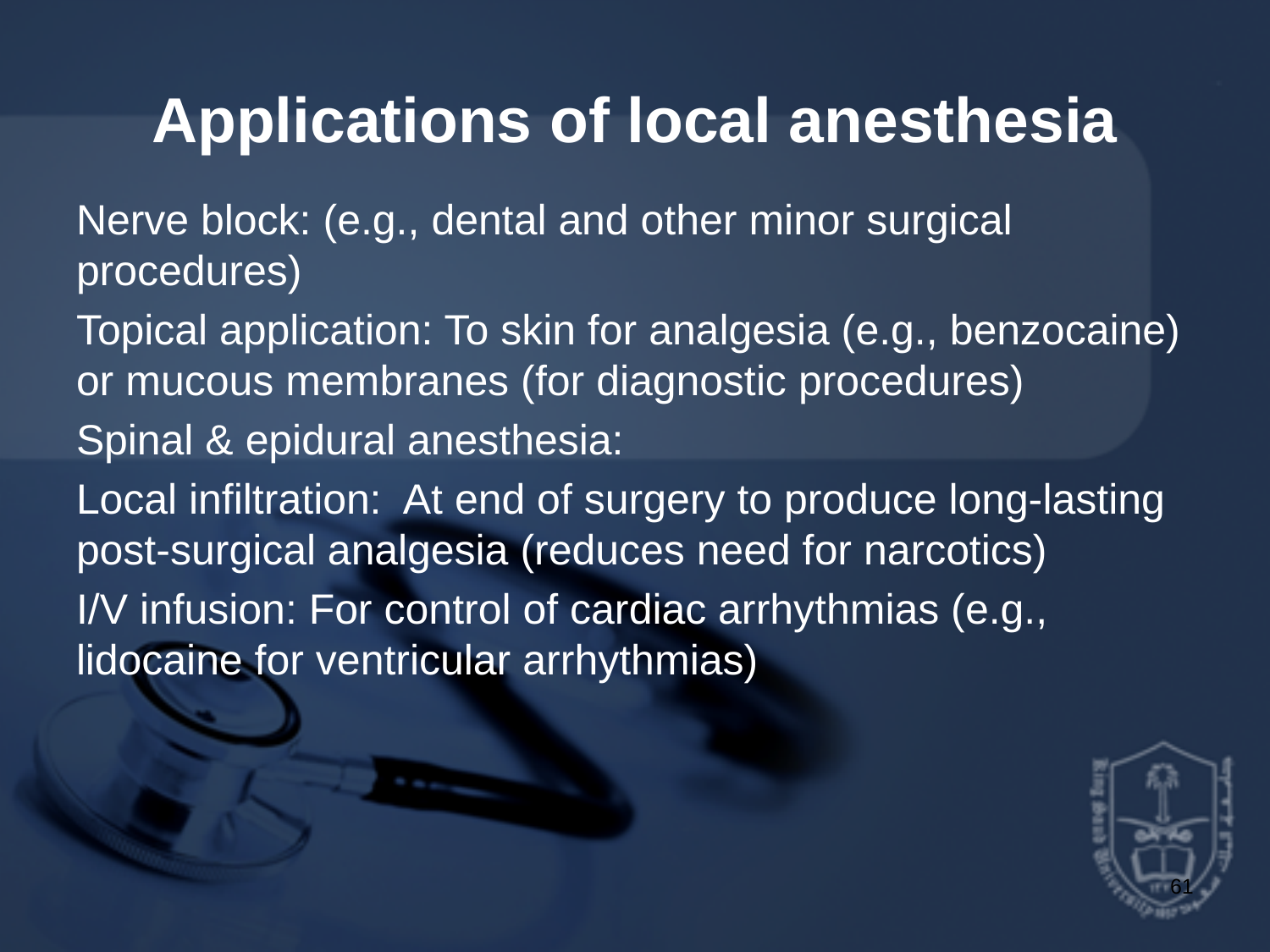

# Applications of local anesthesia

Nerve block: (e.g., dental and other minor surgical procedures)
Topical application: To skin for analgesia (e.g., benzocaine) or mucous membranes (for diagnostic procedures)
Spinal & epidural anesthesia:
Local infiltration:  At end of surgery to produce long-lasting post-surgical analgesia (reduces need for narcotics)
I/V infusion: For control of cardiac arrhythmias (e.g., lidocaine for ventricular arrhythmias)

61